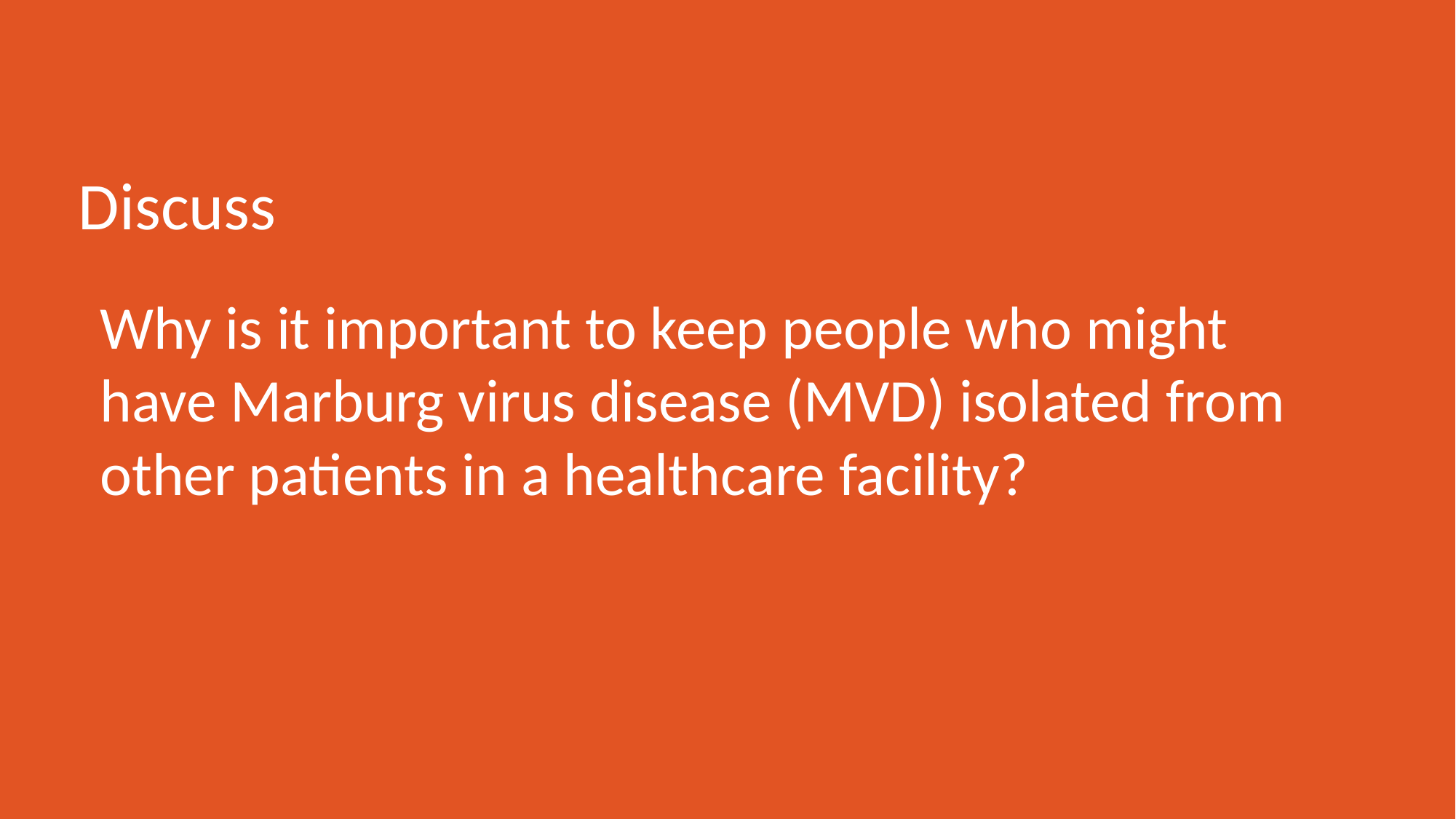

Discuss
Why is it important to keep people who might have Marburg virus disease (MVD) isolated from other patients in a healthcare facility?